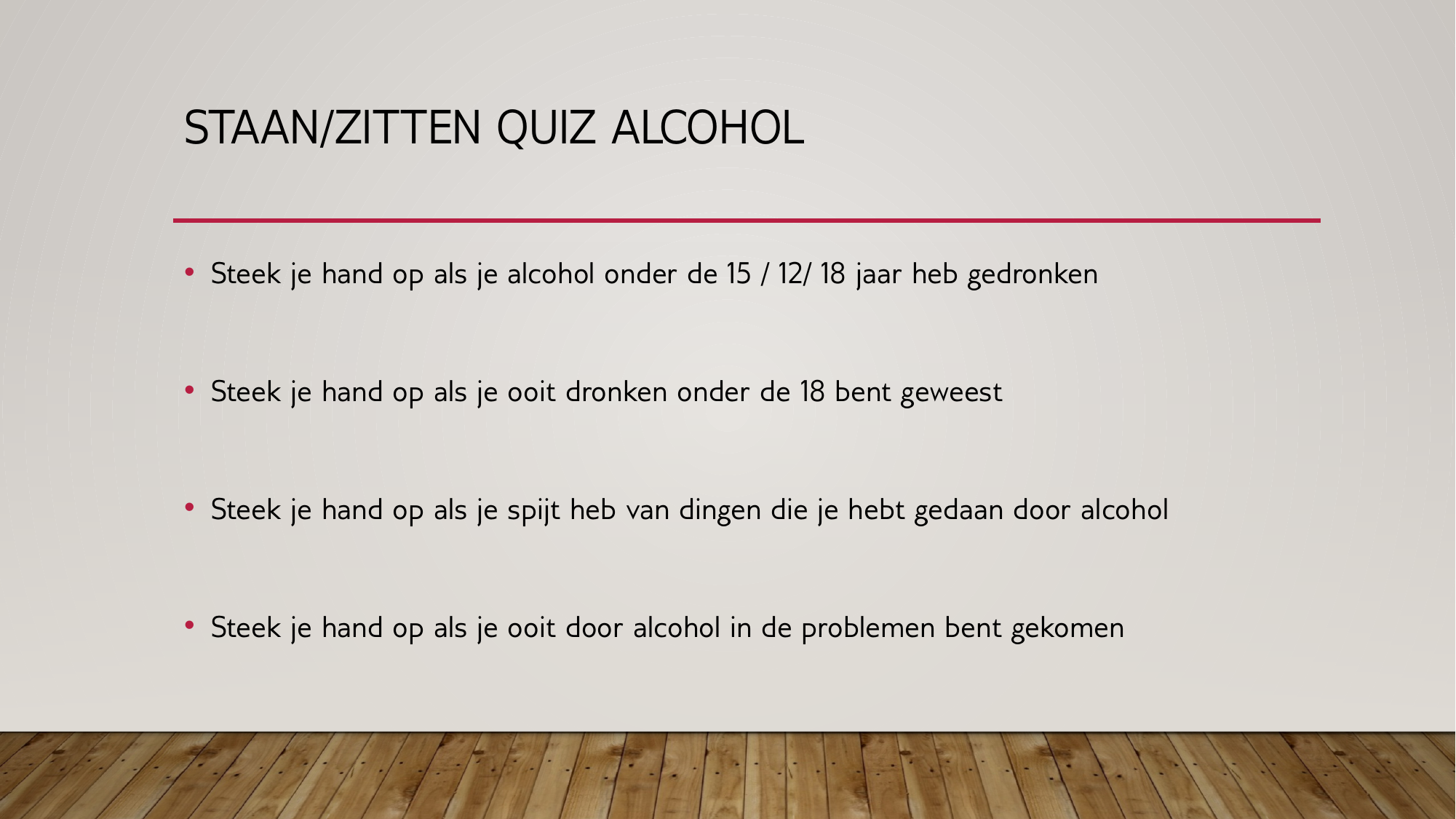

# Staan/zitten quiz alcohol
Steek je hand op als je alcohol onder de 15 / 12/ 18 jaar heb gedronken

Steek je hand op als je ooit dronken onder de 18 bent geweest

Steek je hand op als je spijt heb van dingen die je hebt gedaan door alcohol

Steek je hand op als je ooit door alcohol in de problemen bent gekomen